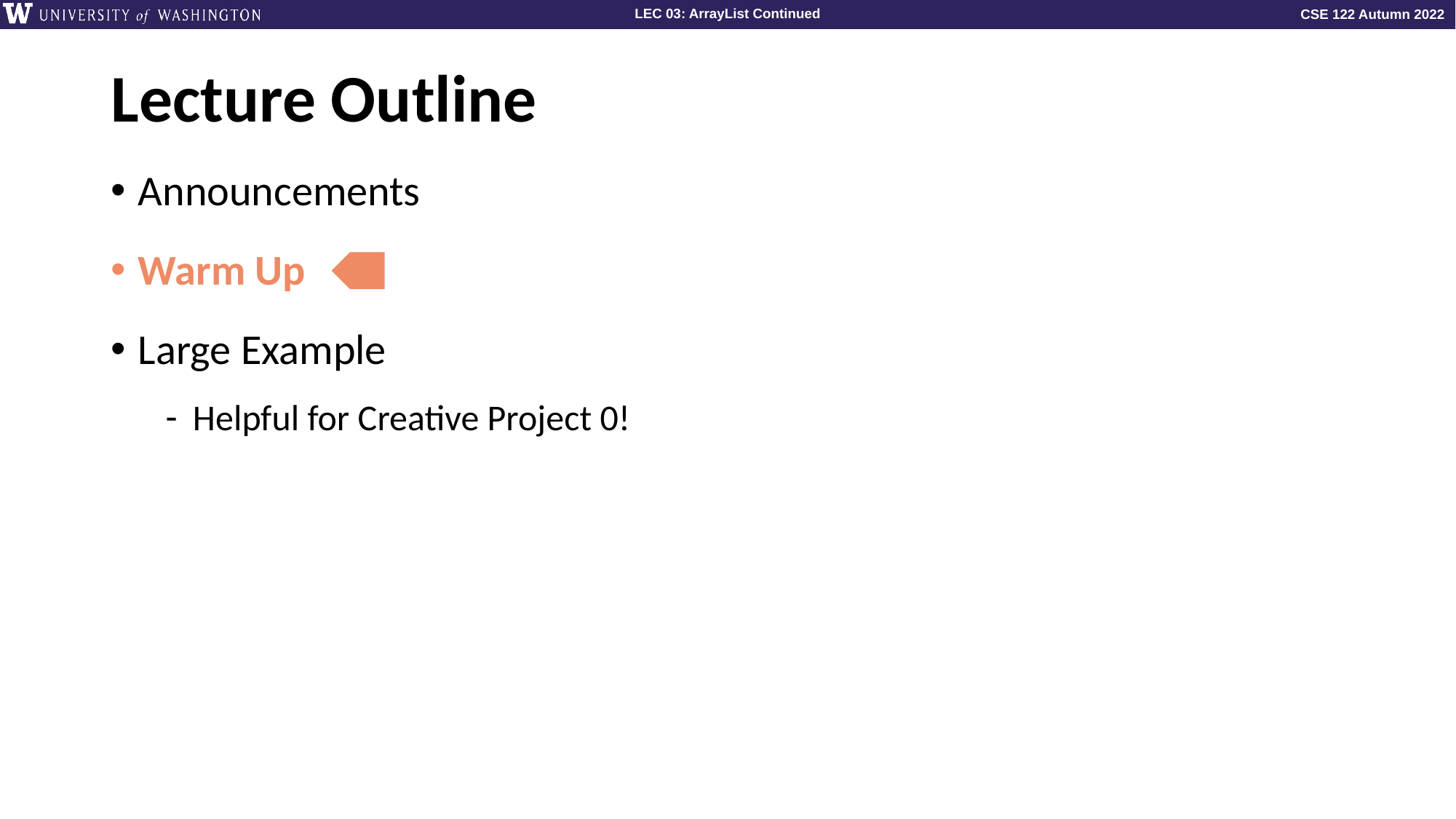

# Lecture Outline
Announcements
Warm Up
Large Example
Helpful for Creative Project 0!